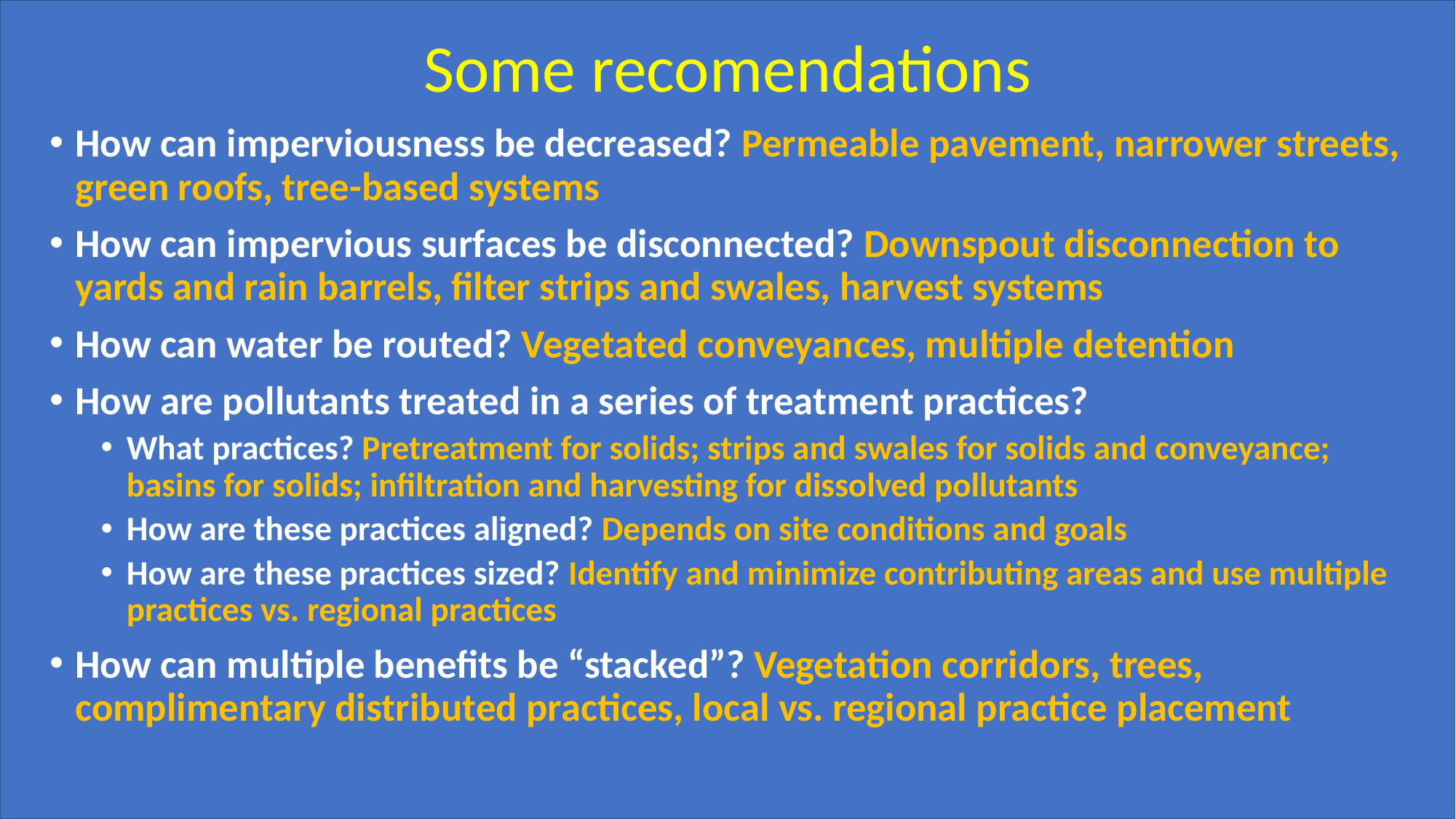

# Some recomendations
How can imperviousness be decreased? Permeable pavement, narrower streets, green roofs, tree-based systems
How can impervious surfaces be disconnected? Downspout disconnection to yards and rain barrels, filter strips and swales, harvest systems
How can water be routed? Vegetated conveyances, multiple detention
How are pollutants treated in a series of treatment practices?
What practices? Pretreatment for solids; strips and swales for solids and conveyance; basins for solids; infiltration and harvesting for dissolved pollutants
How are these practices aligned? Depends on site conditions and goals
How are these practices sized? Identify and minimize contributing areas and use multiple practices vs. regional practices
How can multiple benefits be “stacked”? Vegetation corridors, trees, complimentary distributed practices, local vs. regional practice placement